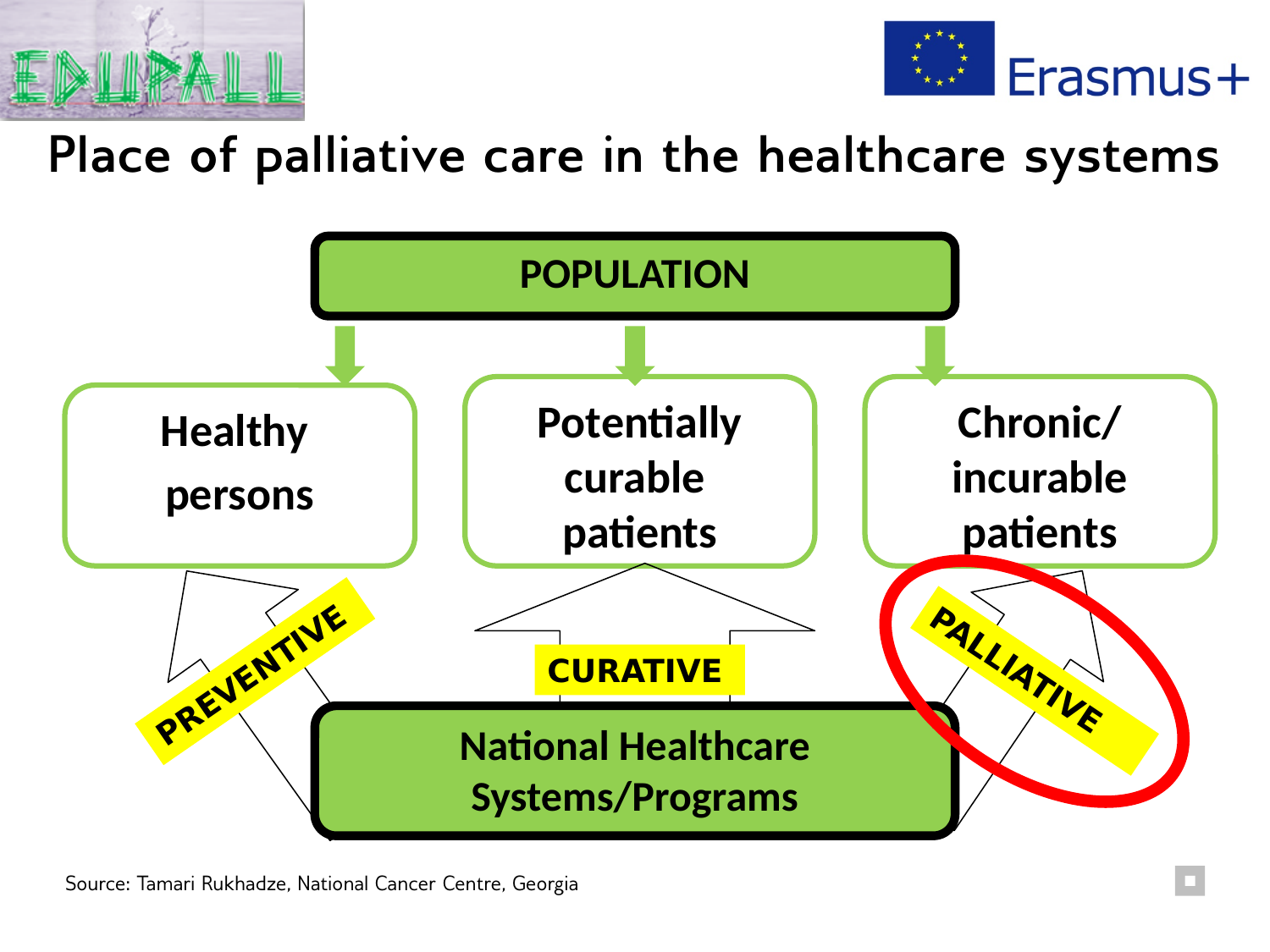

# Place of palliative care in the healthcare systems
POPULATION

Potentially curable
patients
Chronic/ incurable patients
Healthy
persons

CURATIVE
PREVENTIVE
PALLIATIVE
National Healthcare Systems/Programs
Source: Tamari Rukhadze, National Cancer Centre, Georgia